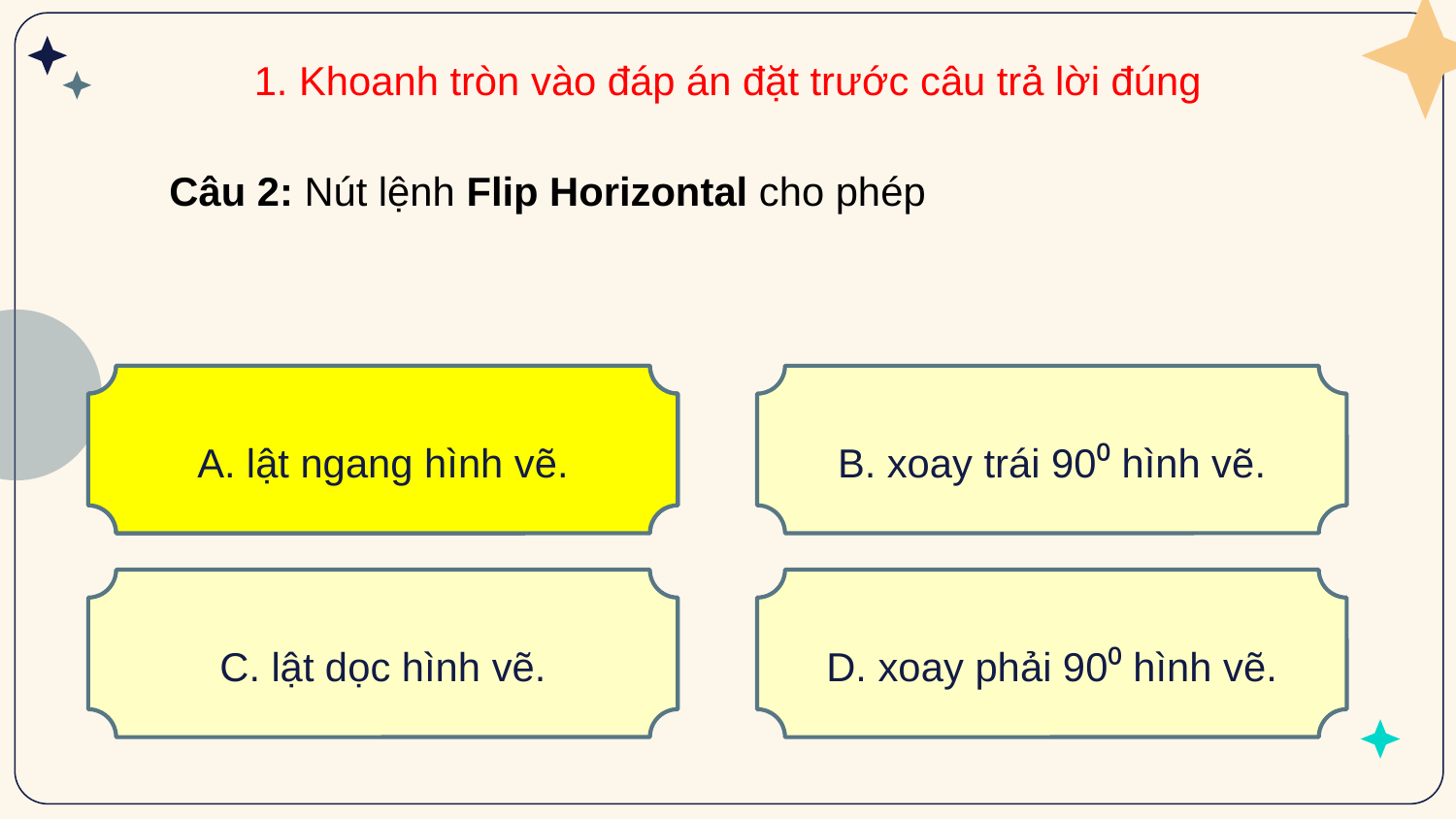

1. Khoanh tròn vào đáp án đặt trước câu trả lời đúng
Câu 2: Nút lệnh Flip Horizontal cho phép
A. lật ngang hình vẽ.
B. xoay trái 90⁰ hình vẽ.
A. lật ngang hình vẽ.
C. lật dọc hình vẽ.
D. xoay phải 90⁰ hình vẽ.